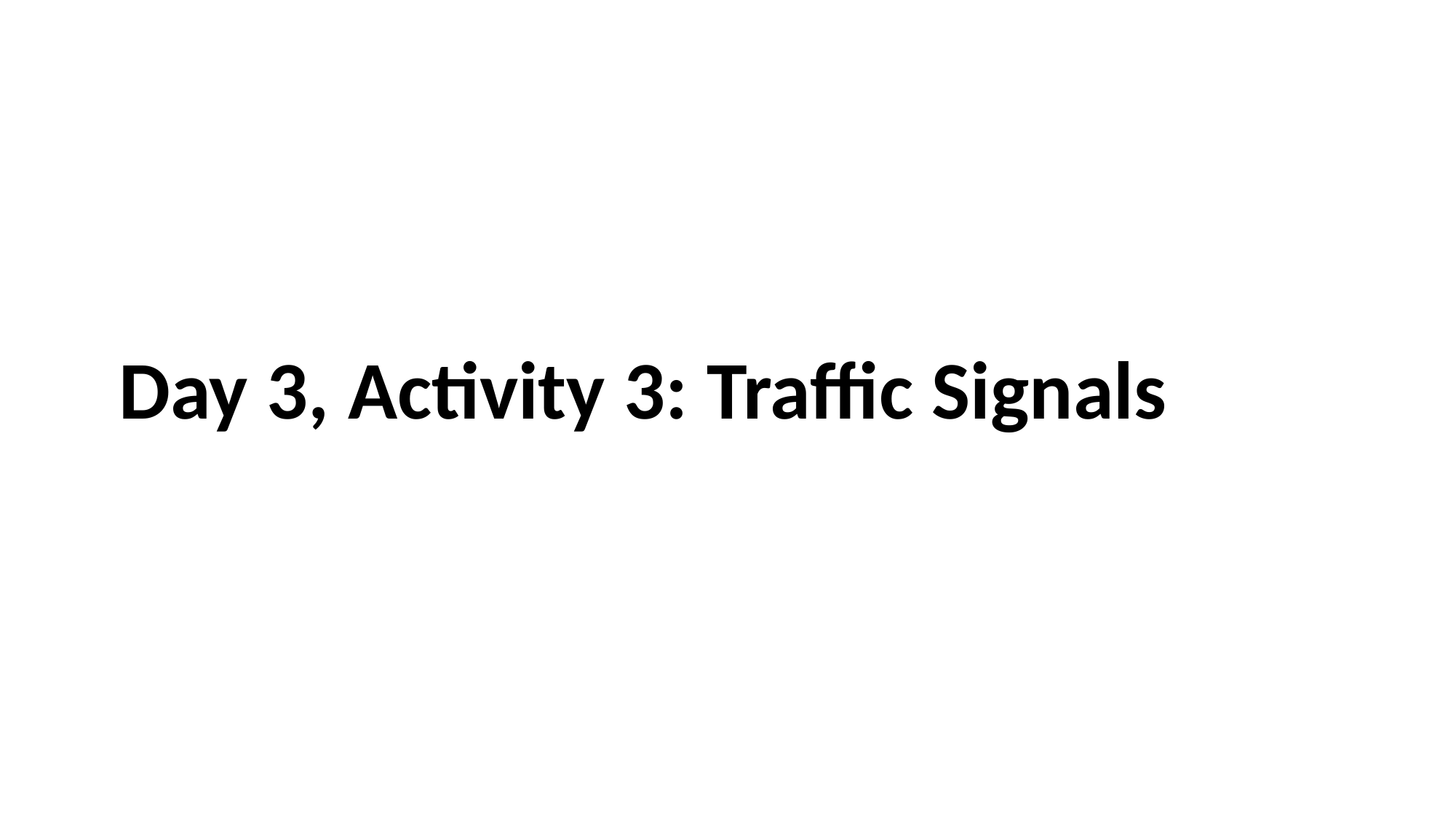

# Day 3, Activity 3: Traffic Signals